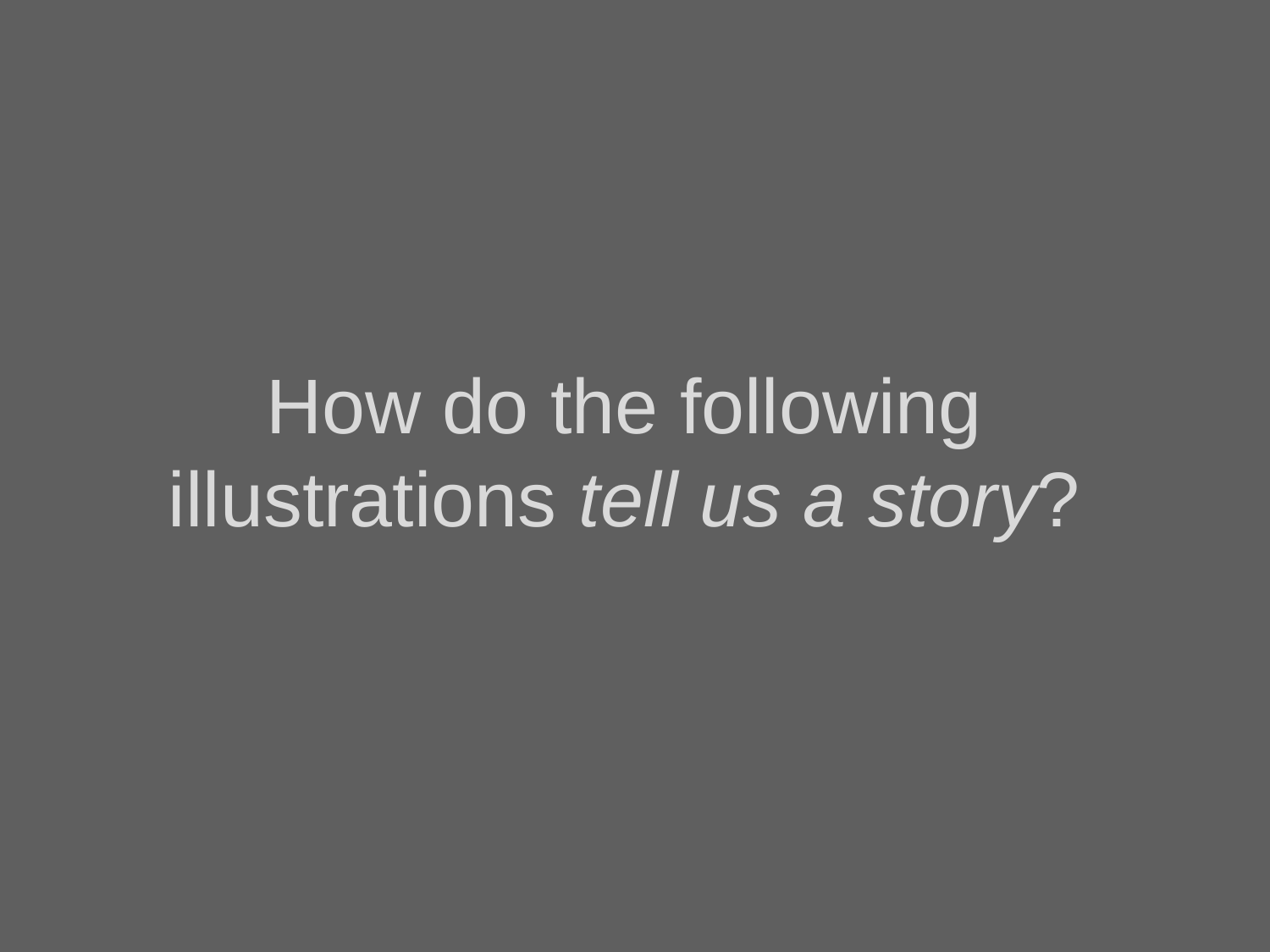

# How do the following illustrations tell us a story?